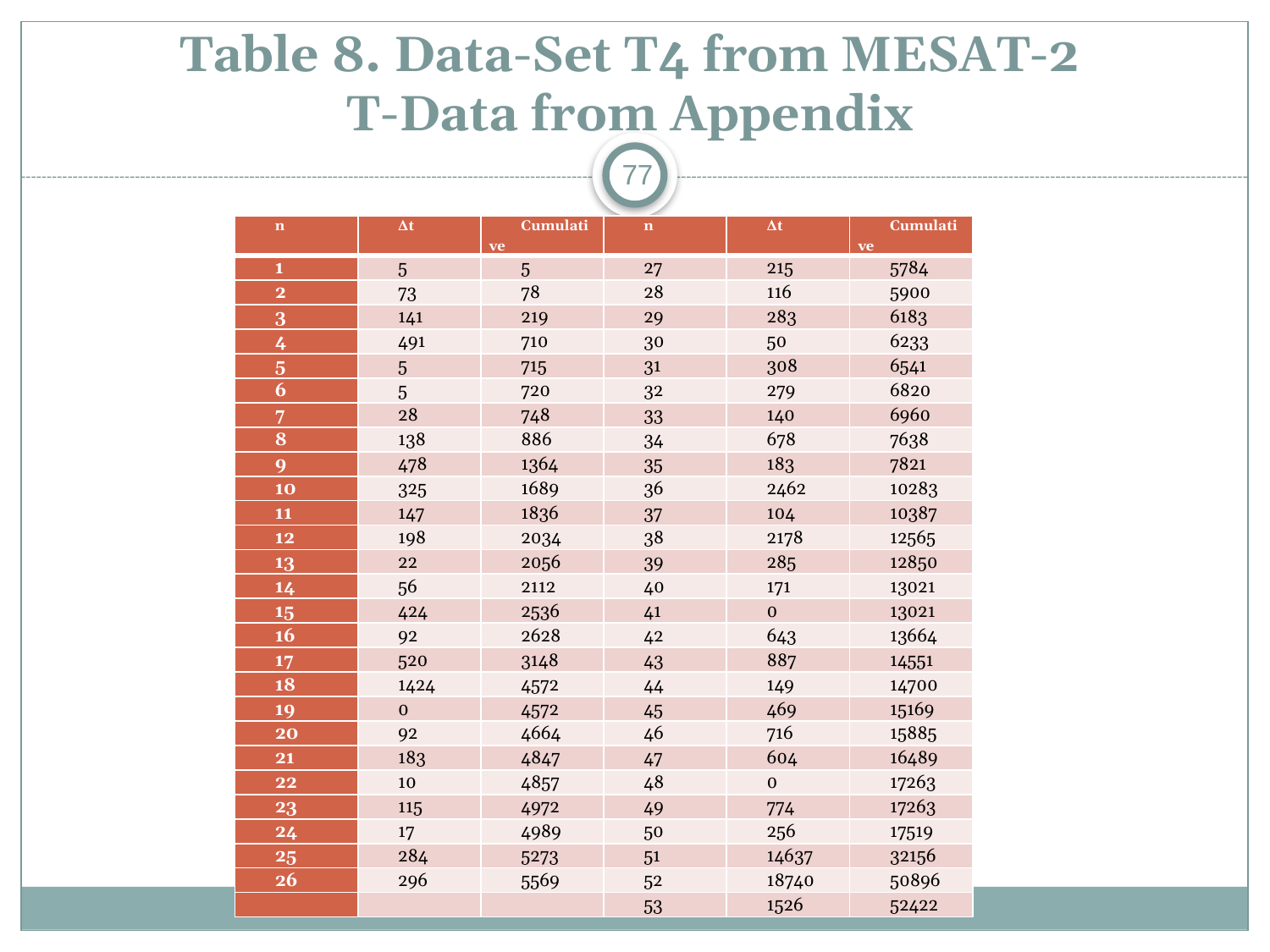

Table 8. Data-Set T4 from MESAT-2 T-Data from Appendix
77
| n | ∆t | Cumulative | n | ∆t | Cumulative |
| --- | --- | --- | --- | --- | --- |
| 1 | 5 | 5 | 27 | 215 | 5784 |
| 2 | 73 | 78 | 28 | 116 | 5900 |
| 3 | 141 | 219 | 29 | 283 | 6183 |
| 4 | 491 | 710 | 30 | 50 | 6233 |
| 5 | 5 | 715 | 31 | 308 | 6541 |
| 6 | 5 | 720 | 32 | 279 | 6820 |
| 7 | 28 | 748 | 33 | 140 | 6960 |
| 8 | 138 | 886 | 34 | 678 | 7638 |
| 9 | 478 | 1364 | 35 | 183 | 7821 |
| 10 | 325 | 1689 | 36 | 2462 | 10283 |
| 11 | 147 | 1836 | 37 | 104 | 10387 |
| 12 | 198 | 2034 | 38 | 2178 | 12565 |
| 13 | 22 | 2056 | 39 | 285 | 12850 |
| 14 | 56 | 2112 | 40 | 171 | 13021 |
| 15 | 424 | 2536 | 41 | 0 | 13021 |
| 16 | 92 | 2628 | 42 | 643 | 13664 |
| 17 | 520 | 3148 | 43 | 887 | 14551 |
| 18 | 1424 | 4572 | 44 | 149 | 14700 |
| 19 | 0 | 4572 | 45 | 469 | 15169 |
| 20 | 92 | 4664 | 46 | 716 | 15885 |
| 21 | 183 | 4847 | 47 | 604 | 16489 |
| 22 | 10 | 4857 | 48 | 0 | 17263 |
| 23 | 115 | 4972 | 49 | 774 | 17263 |
| 24 | 17 | 4989 | 50 | 256 | 17519 |
| 25 | 284 | 5273 | 51 | 14637 | 32156 |
| 26 | 296 | 5569 | 52 | 18740 | 50896 |
|  |  |  | 53 | 1526 | 52422 |